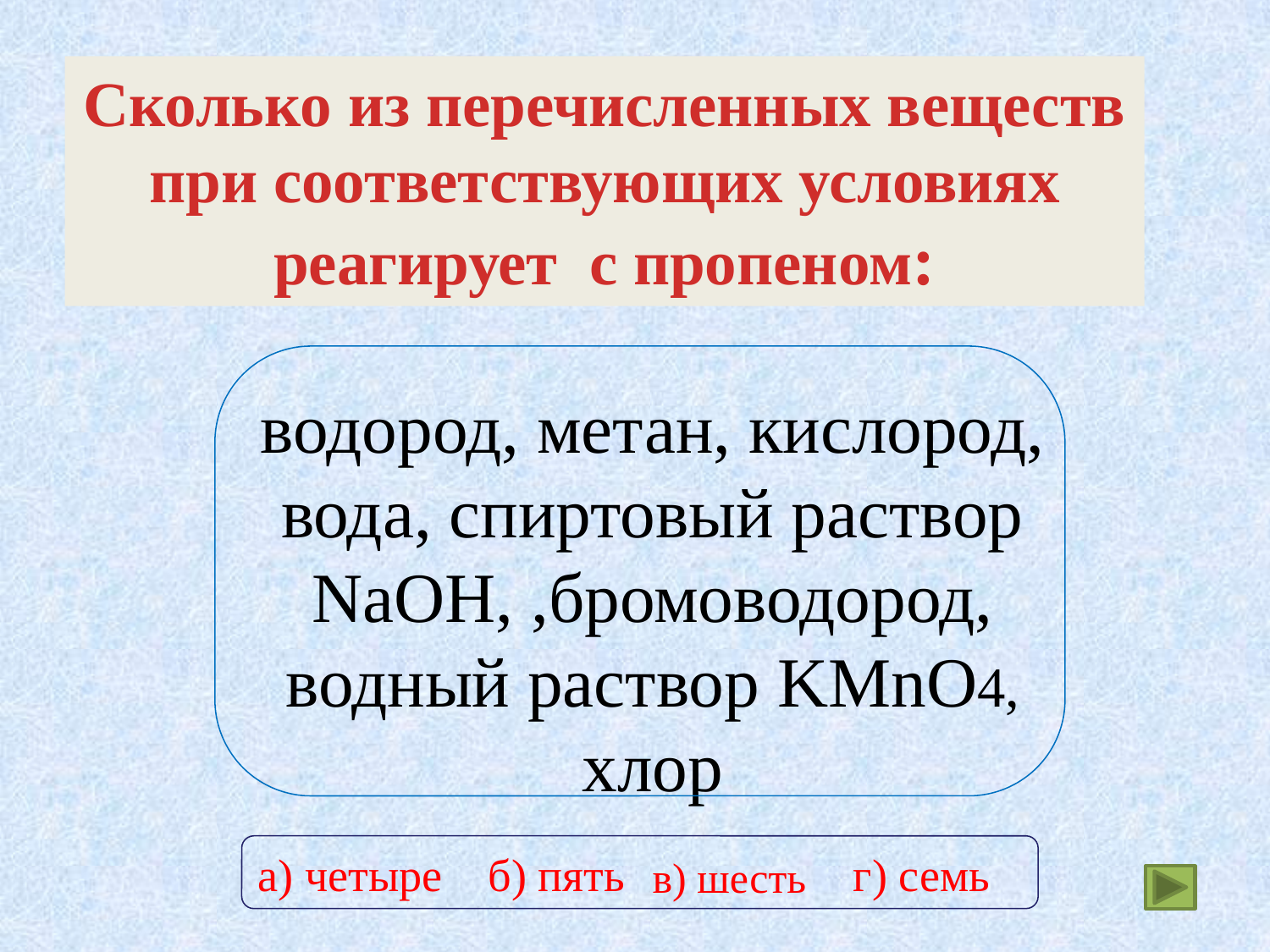

# Сколько из перечисленных веществ при соответствующих условиях реагирует  с пропеном:

водород, метан, кислород, вода, спиртовый раствор NaOH, ,бромоводород, водный раствор KMnO4, хлор
а) четыре    б) пять                    г) семь
в) шесть